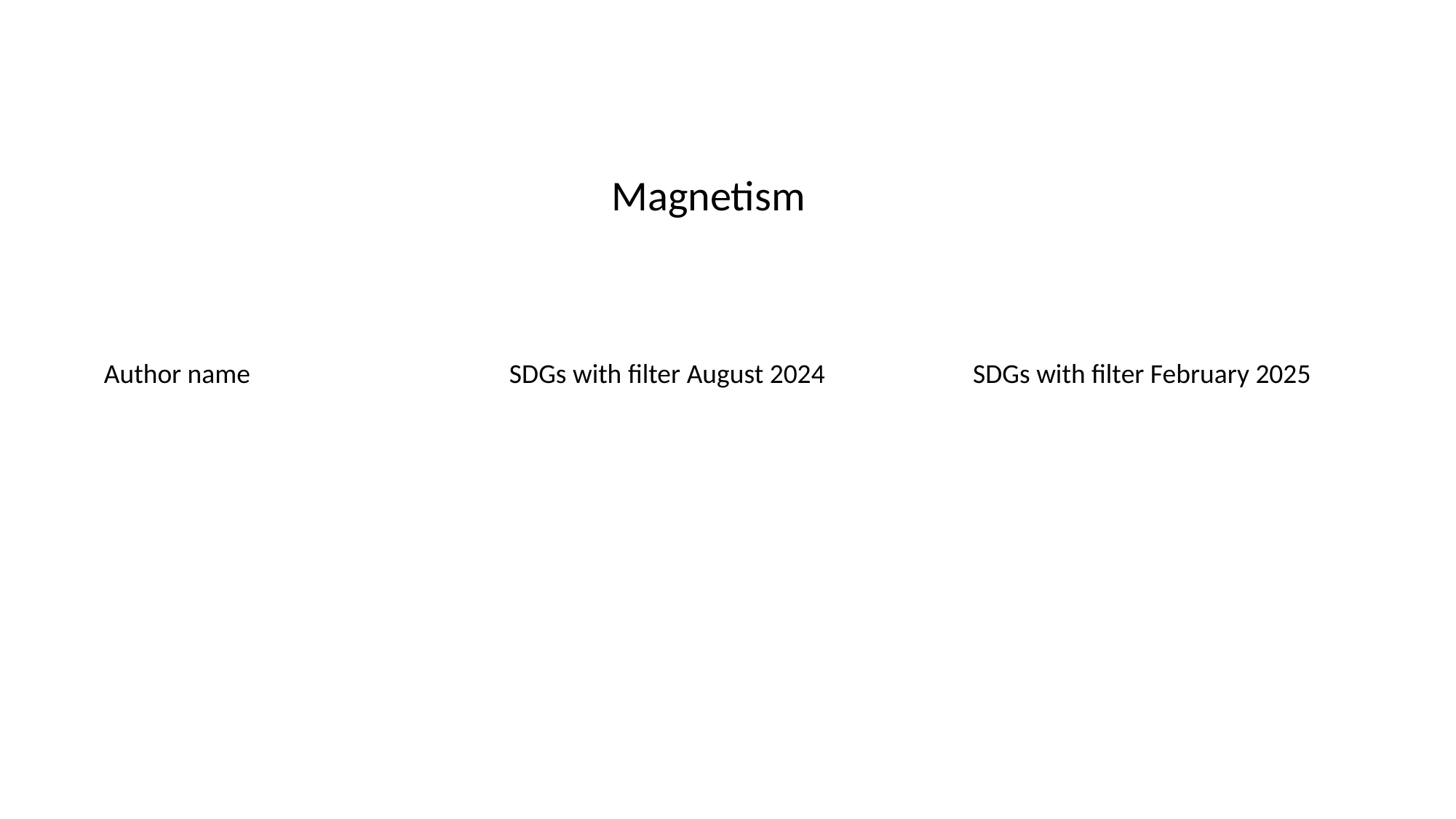

Magnetism
Author name                                          SDGs with filter August 2024                        SDGs with filter February 2025